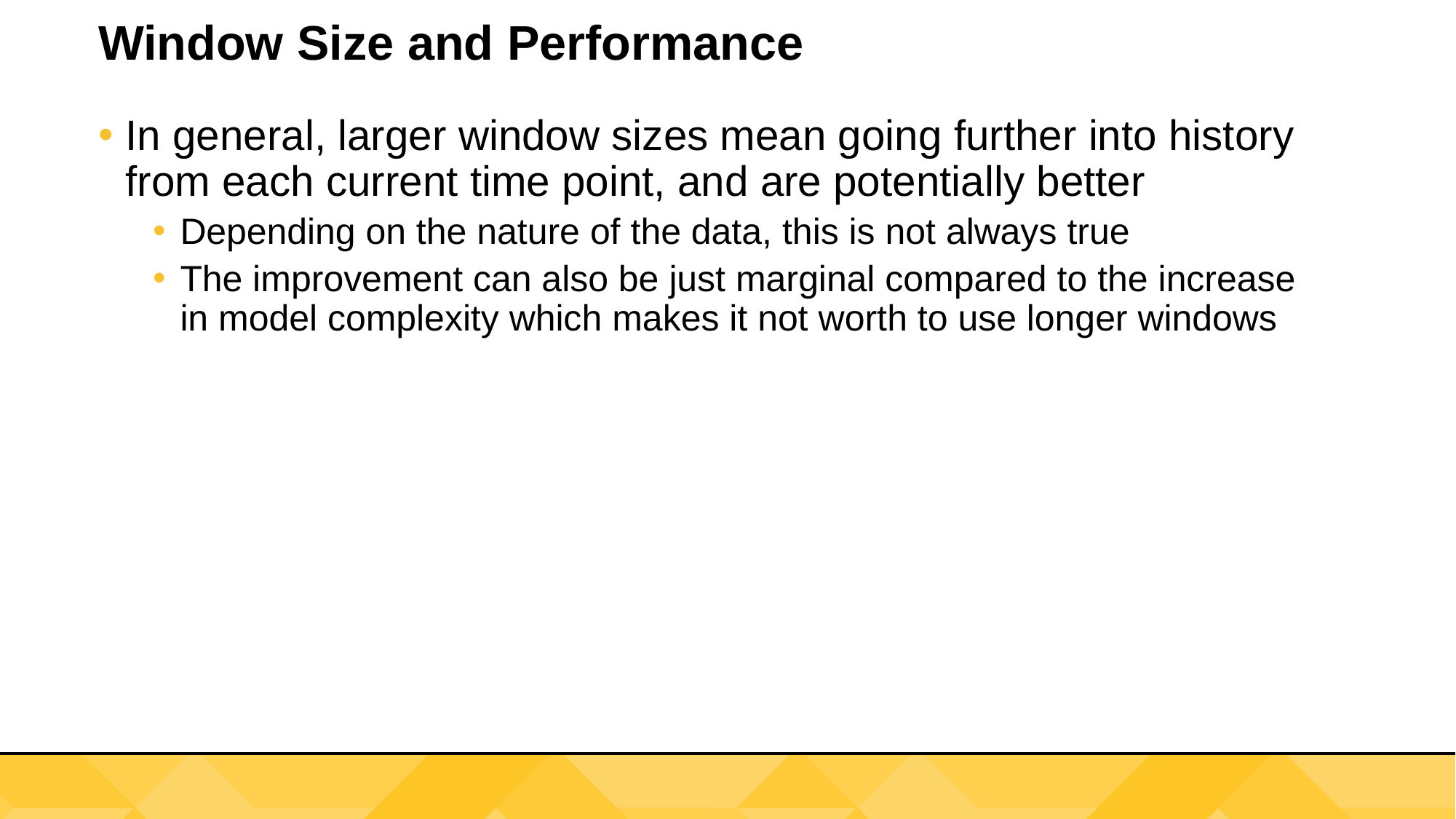

# Window Size and Performance
In general, larger window sizes mean going further into history from each current time point, and are potentially better
Depending on the nature of the data, this is not always true
The improvement can also be just marginal compared to the increase in model complexity which makes it not worth to use longer windows